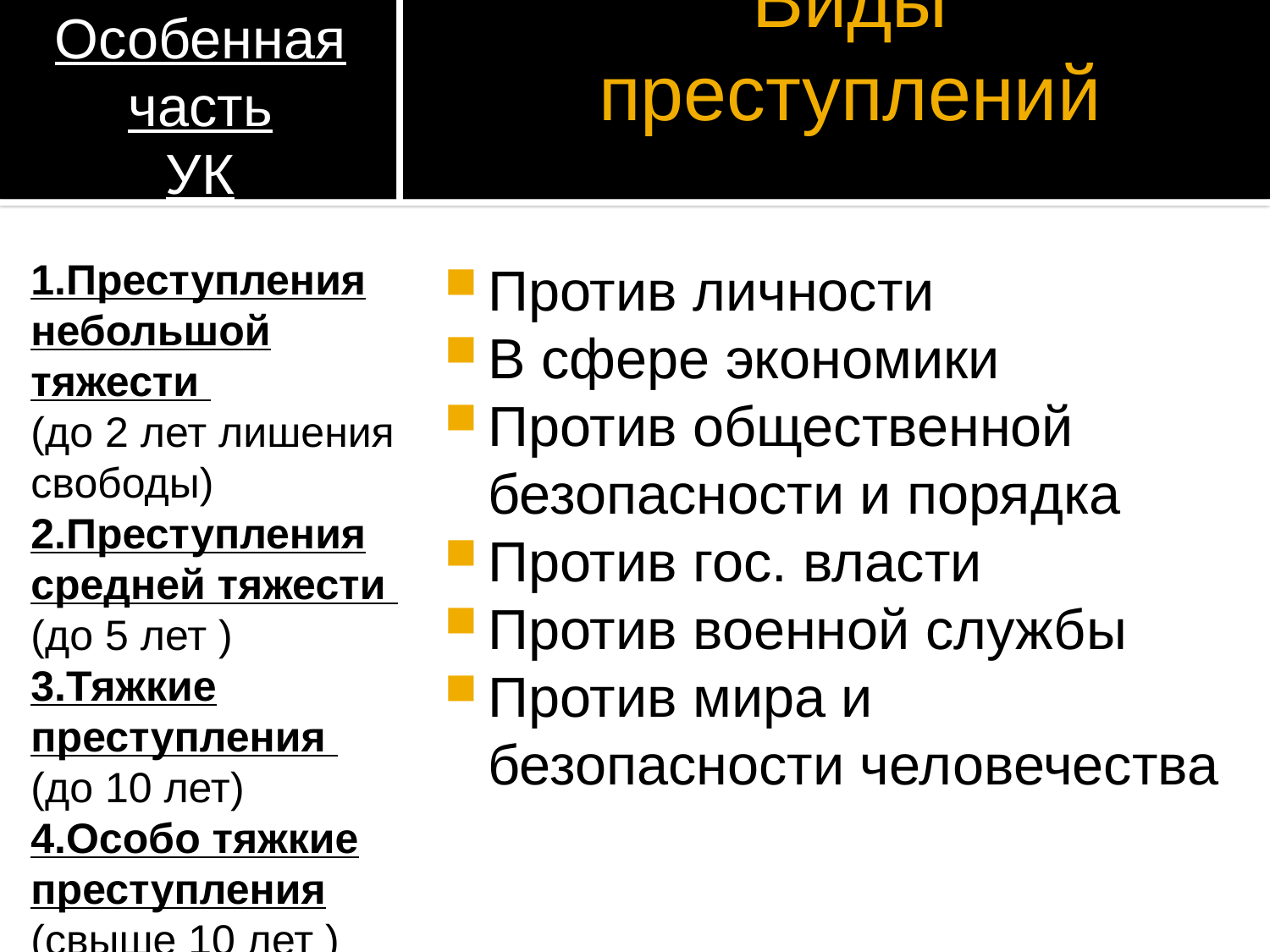

# Виды преступлений
Особенная часть
УК
1.Преступления небольшой тяжести
(до 2 лет лишения свободы)
2.Преступления средней тяжести
(до 5 лет )
3.Тяжкие преступления
(до 10 лет)
4.Особо тяжкие преступления (свыше 10 лет )
Против личности
В сфере экономики
Против общественной безопасности и порядка
Против гос. власти
Против военной службы
Против мира и безопасности человечества